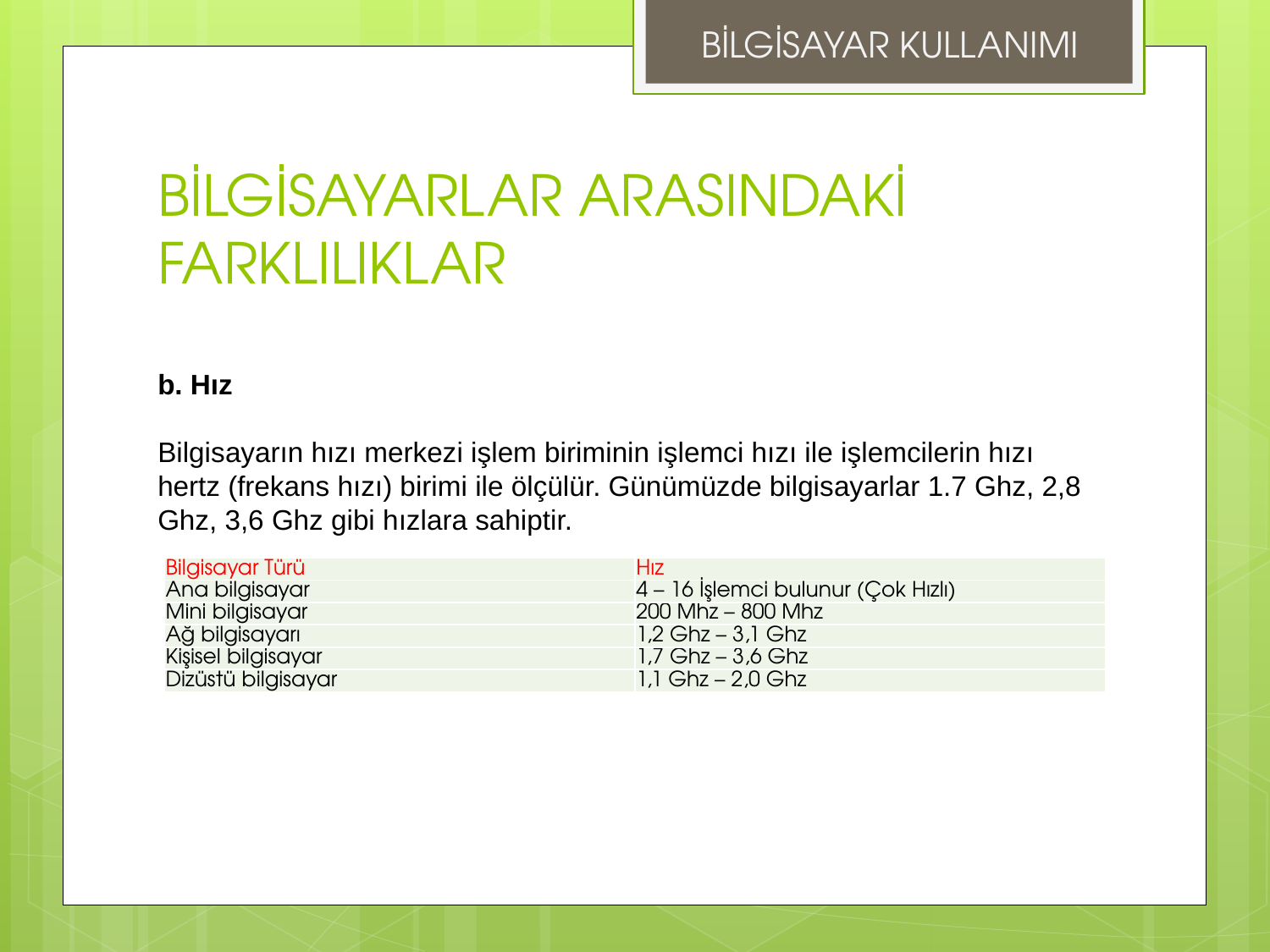

BİLGİSAYAR KULLANIMI
# BİLGİSAYARLAR ARASINDAKİ FARKLILIKLAR
b. Hız
Bilgisayarın hızı merkezi işlem biriminin işlemci hızı ile işlemcilerin hızı hertz (frekans hızı) birimi ile ölçülür. Günümüzde bilgisayarlar 1.7 Ghz, 2,8 Ghz, 3,6 Ghz gibi hızlara sahiptir.
| Bilgisayar Türü | Hız |
| --- | --- |
| Ana bilgisayar | 4 – 16 İşlemci bulunur (Çok Hızlı) |
| Mini bilgisayar | 200 Mhz – 800 Mhz |
| Ağ bilgisayarı | 1,2 Ghz – 3,1 Ghz |
| Kişisel bilgisayar | 1,7 Ghz – 3,6 Ghz |
| Dizüstü bilgisayar | 1,1 Ghz – 2,0 Ghz |